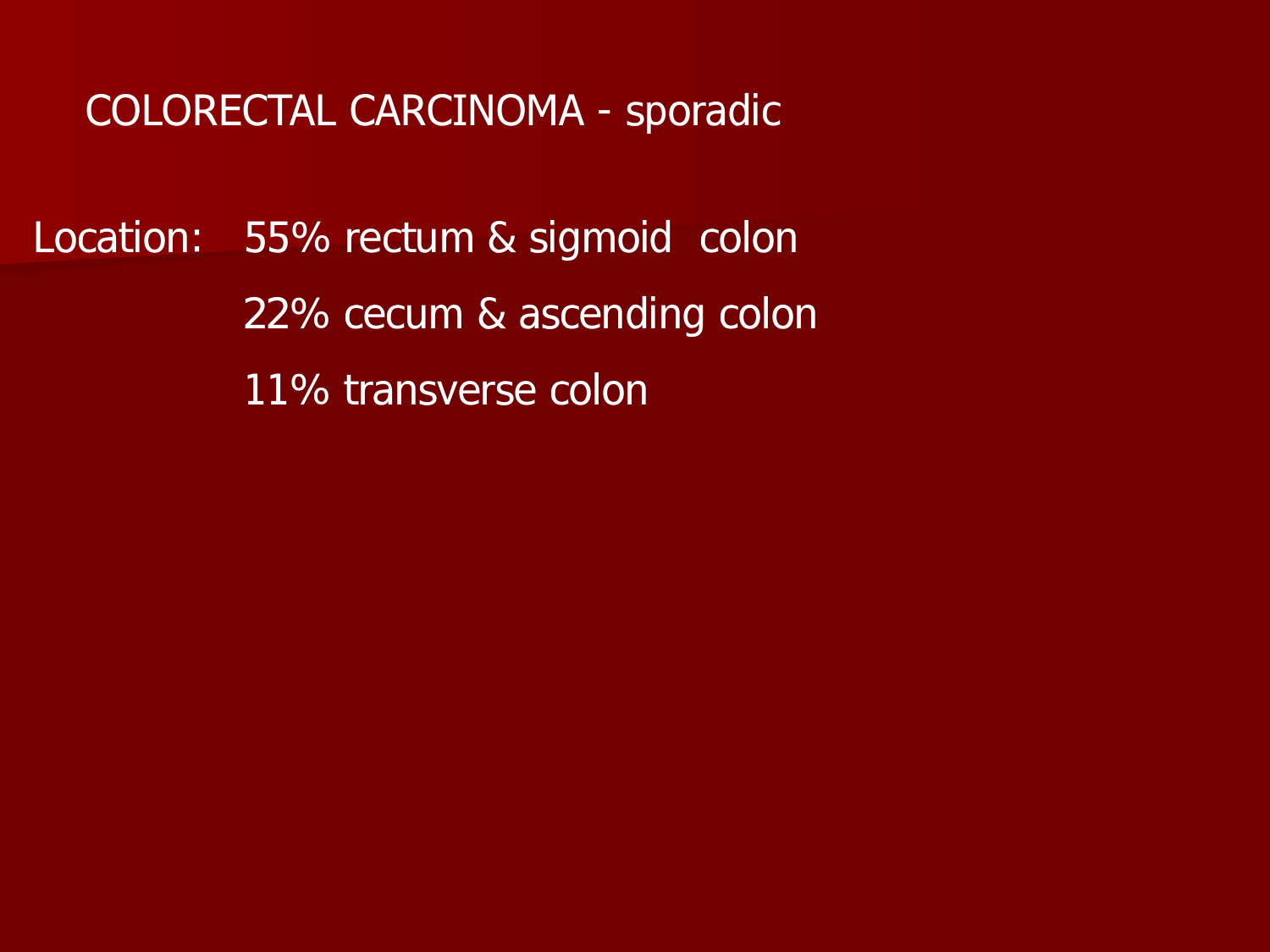

COLORECTAL CARCINOMA - sporadic

Location:   55% rectum & sigmoid  colon
                22% cecum & ascending colon
                11% transverse colon